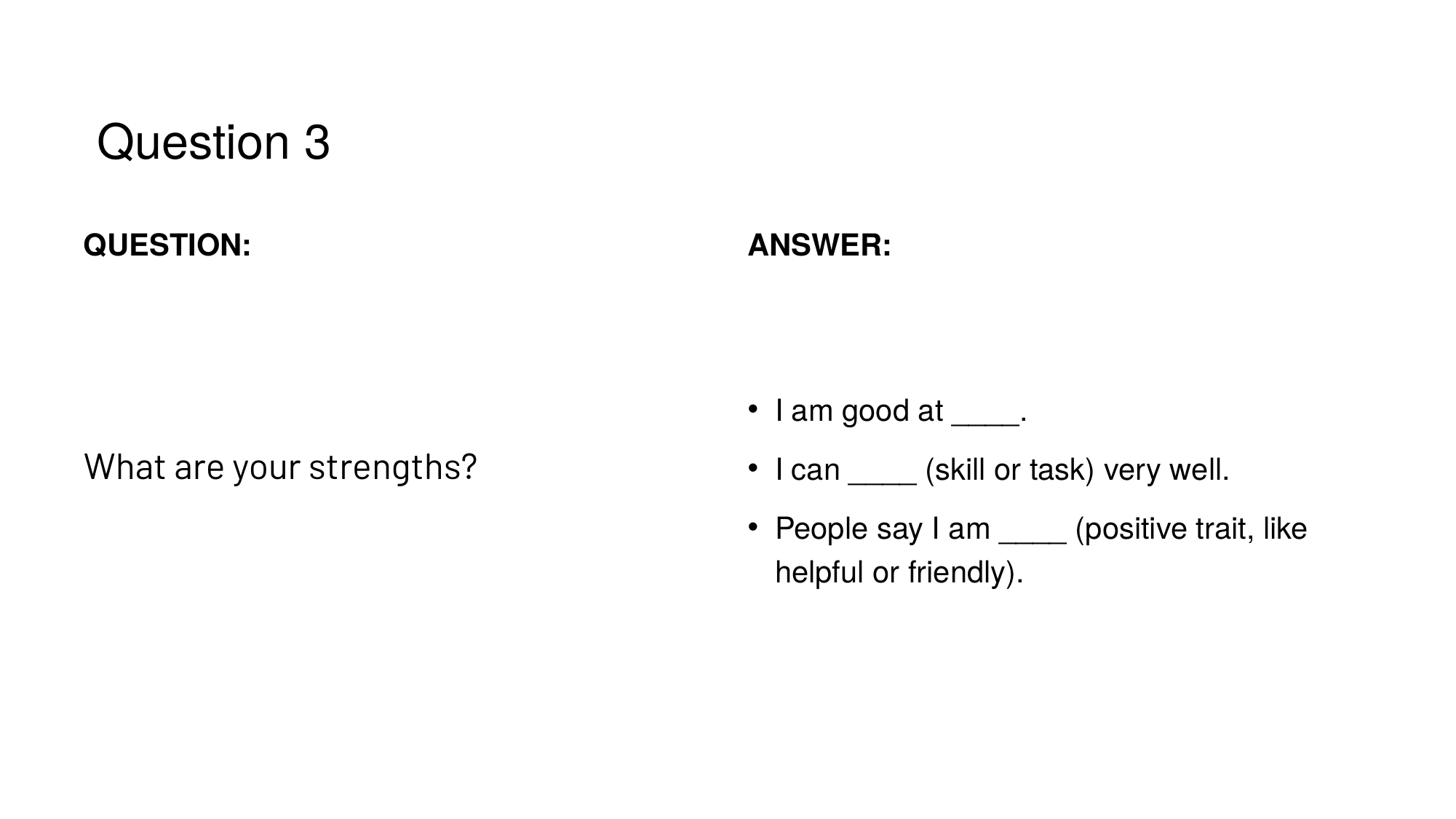

# Question 3
Question:
Answer:
I am good at ____.
I can ____ (skill or task) very well.
People say I am ____ (positive trait, like helpful or friendly).
What are your strengths?